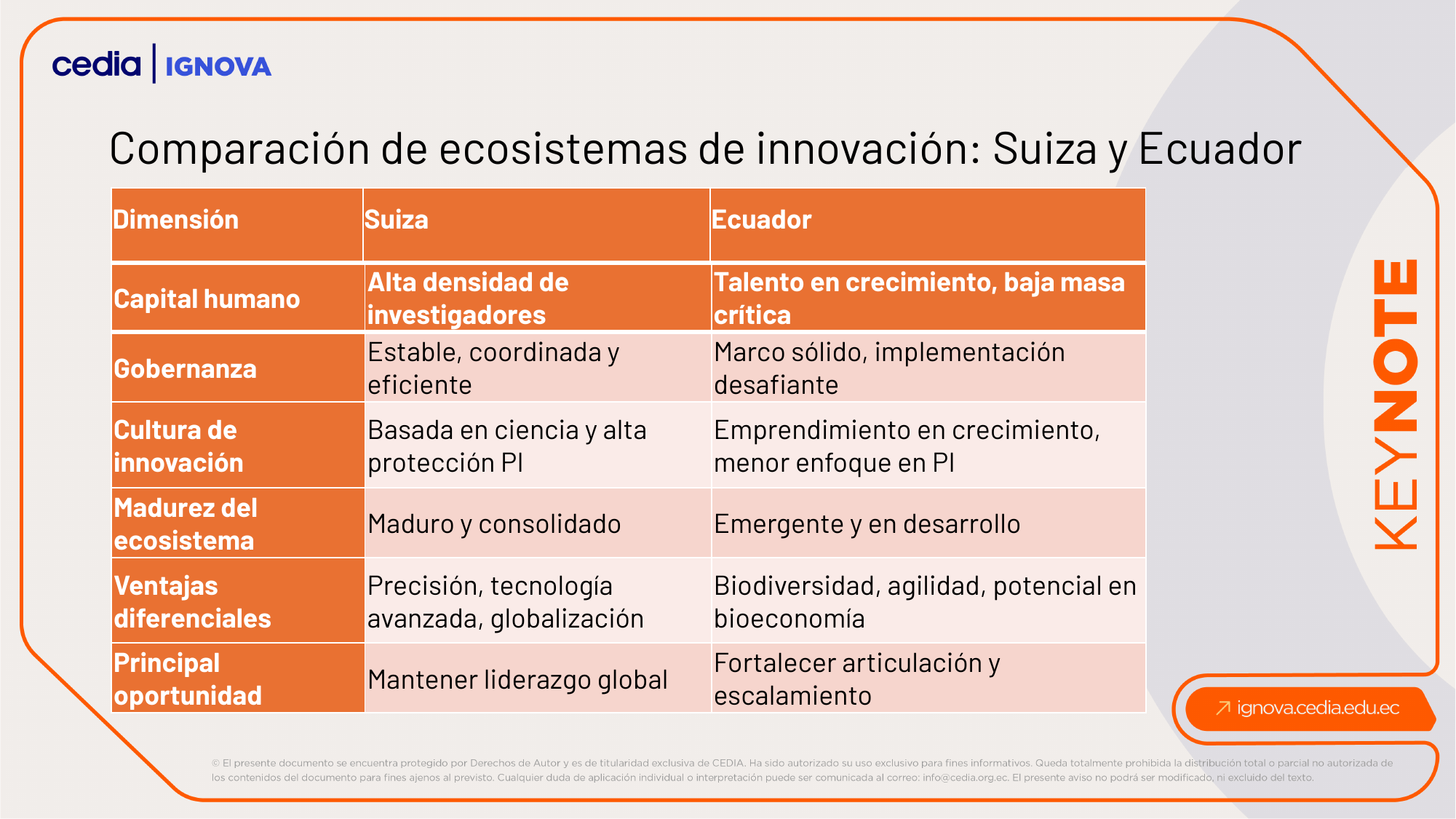

Comparación de ecosistemas de innovación: Suiza y Ecuador
| Dimensión | Suiza | Ecuador |
| --- | --- | --- |
| Capital humano | Alta densidad de investigadores | Talento en crecimiento, baja masa crítica |
| --- | --- | --- |
| Gobernanza | Estable, coordinada y eficiente | Marco sólido, implementación desafiante |
| Cultura de innovación | Basada en ciencia y alta protección PI | Emprendimiento en crecimiento, menor enfoque en PI |
| Madurez del ecosistema | Maduro y consolidado | Emergente y en desarrollo |
| Ventajas diferenciales | Precisión, tecnología avanzada, globalización | Biodiversidad, agilidad, potencial en bioeconomía |
| Principal oportunidad | Mantener liderazgo global | Fortalecer articulación y escalamiento |